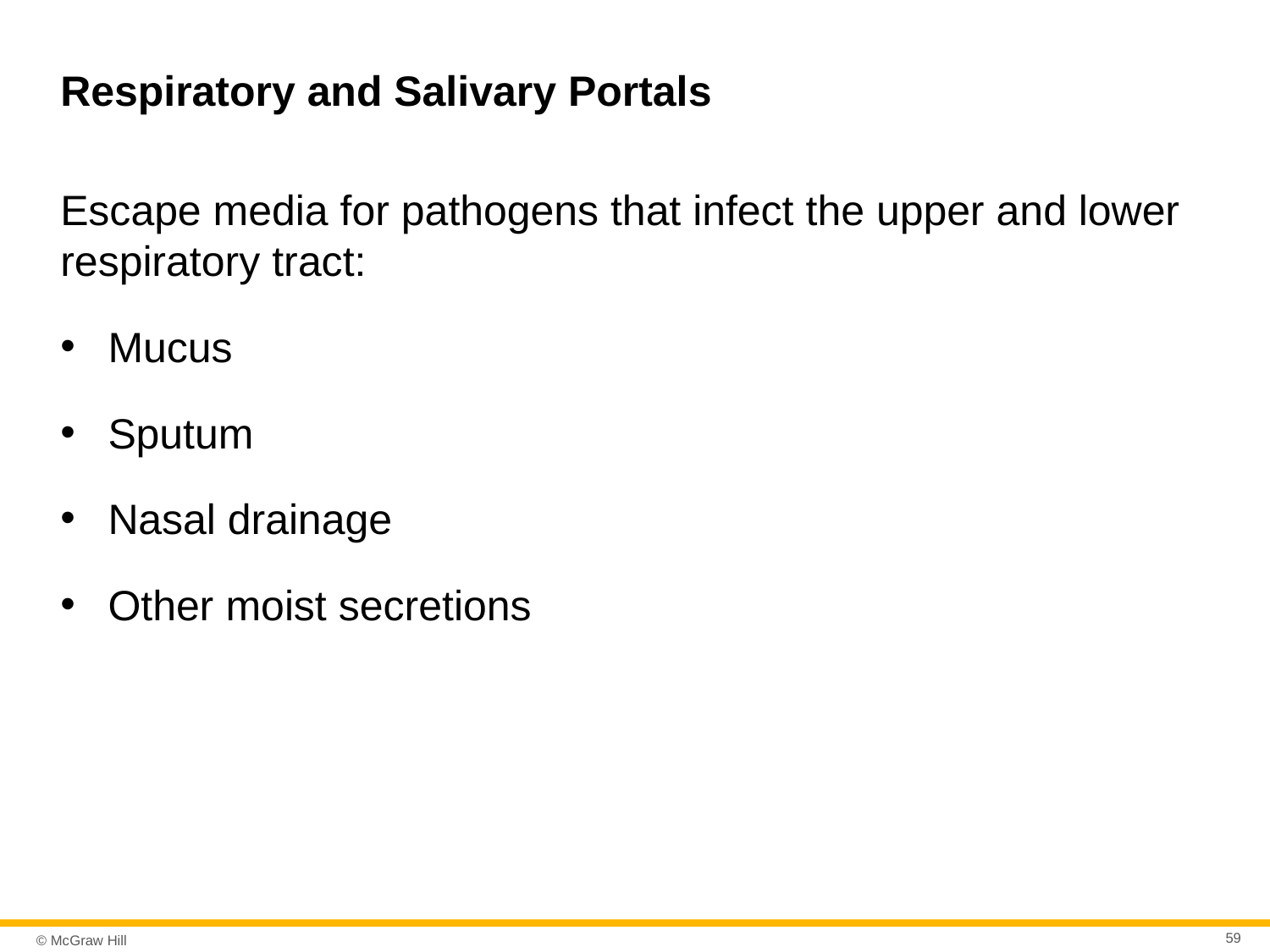

# Respiratory and Salivary Portals
Escape media for pathogens that infect the upper and lower respiratory tract:
Mucus
Sputum
Nasal drainage
Other moist secretions